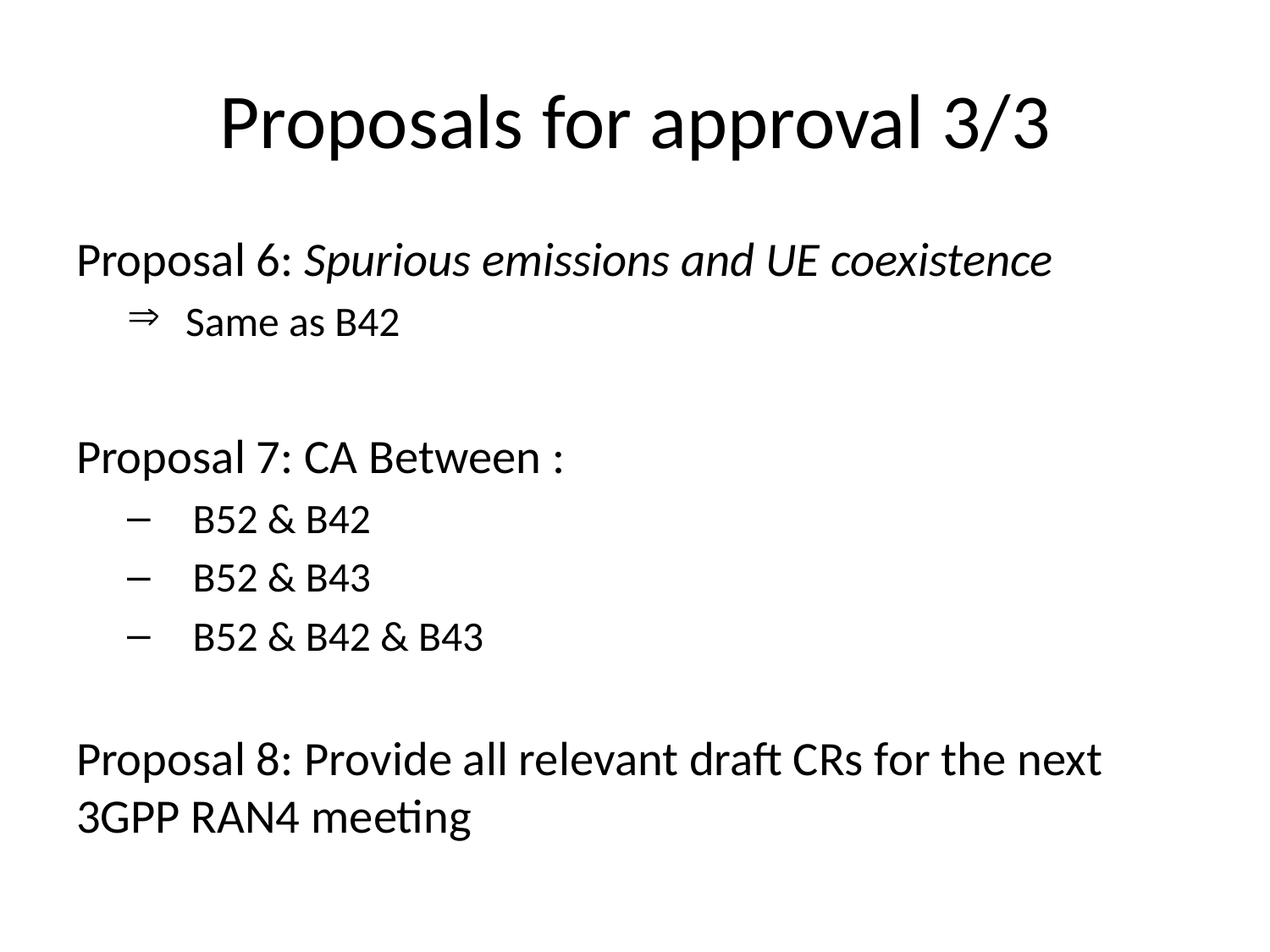

# Proposals for approval 3/3
Proposal 6: Spurious emissions and UE coexistence
Same as B42

Proposal 7: CA Between :
B52 & B42
B52 & B43
B52 & B42 & B43

Proposal 8: Provide all relevant draft CRs for the next 3GPP RAN4 meeting